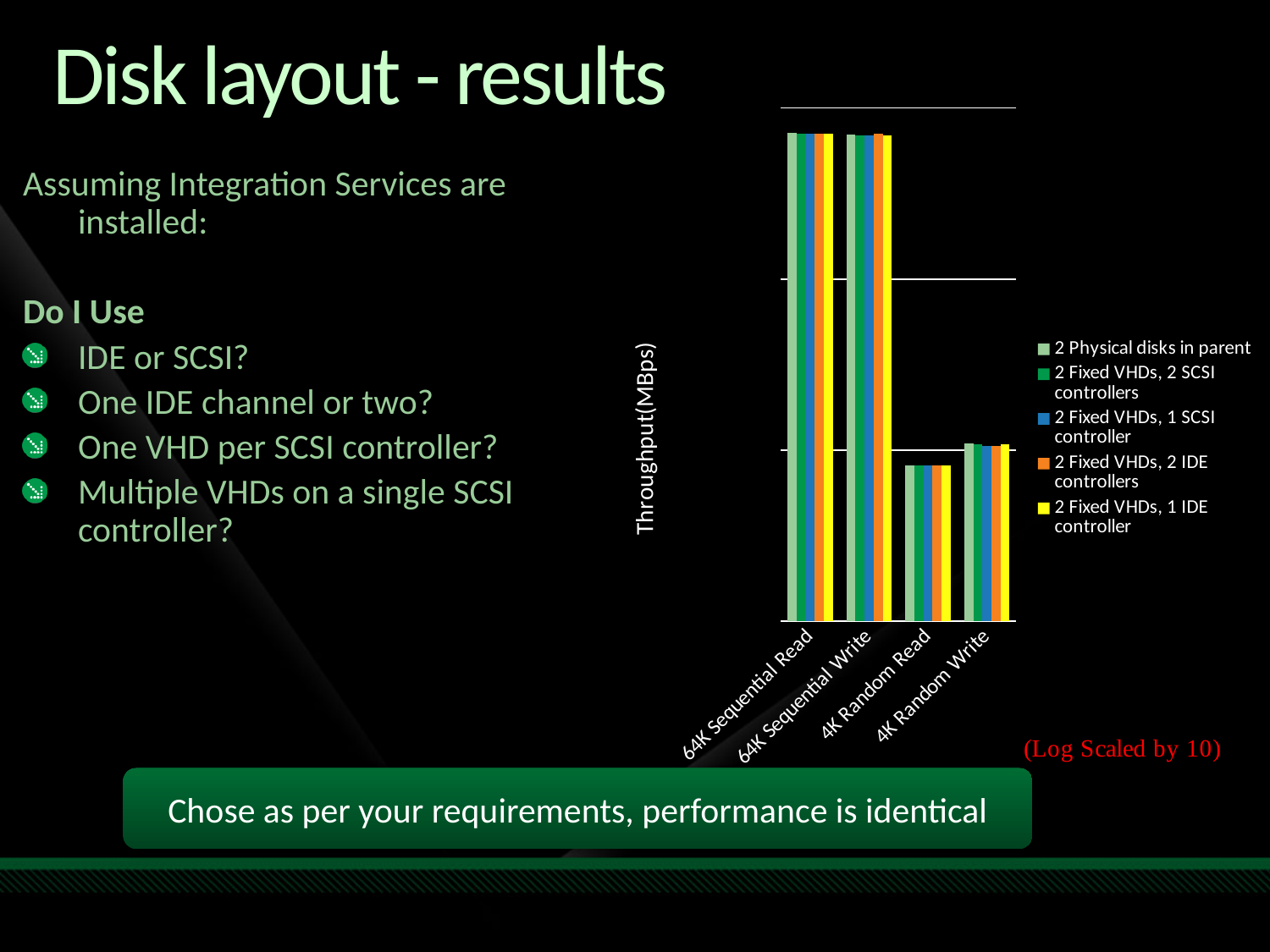

# Disk layout - results

### Chart

| Category | 2 Physical disks in parent | 2 Fixed VHDs, 2 SCSI controllers | 2 Fixed VHDs, 1 SCSI controller | 2 Fixed VHDs, 2 IDE controllers | 2 Fixed VHDs, 1 IDE controller |
|---|---|---|---|---|---|
| 64K Sequential Read | 716.288121 | 711.3778 | 711.660704 | 710.99 | 710.66 |
| 64K Sequential Write | 696.829351 | 692.2325469999994 | 693.08 | 704.19 | 693.49 |
| 4K Random Read | 8.174779 | 8.121424 | 8.136943 | 8.1 | 8.1 |
| 4K Random Write | 10.910806000000004 | 10.870466000000055 | 10.522651 | 10.59 | 10.82 |
Assuming Integration Services are installed:

Do I Use
IDE or SCSI?
One IDE channel or two?
One VHD per SCSI controller?
Multiple VHDs on a single SCSI controller?
Chose as per your requirements, performance is identical